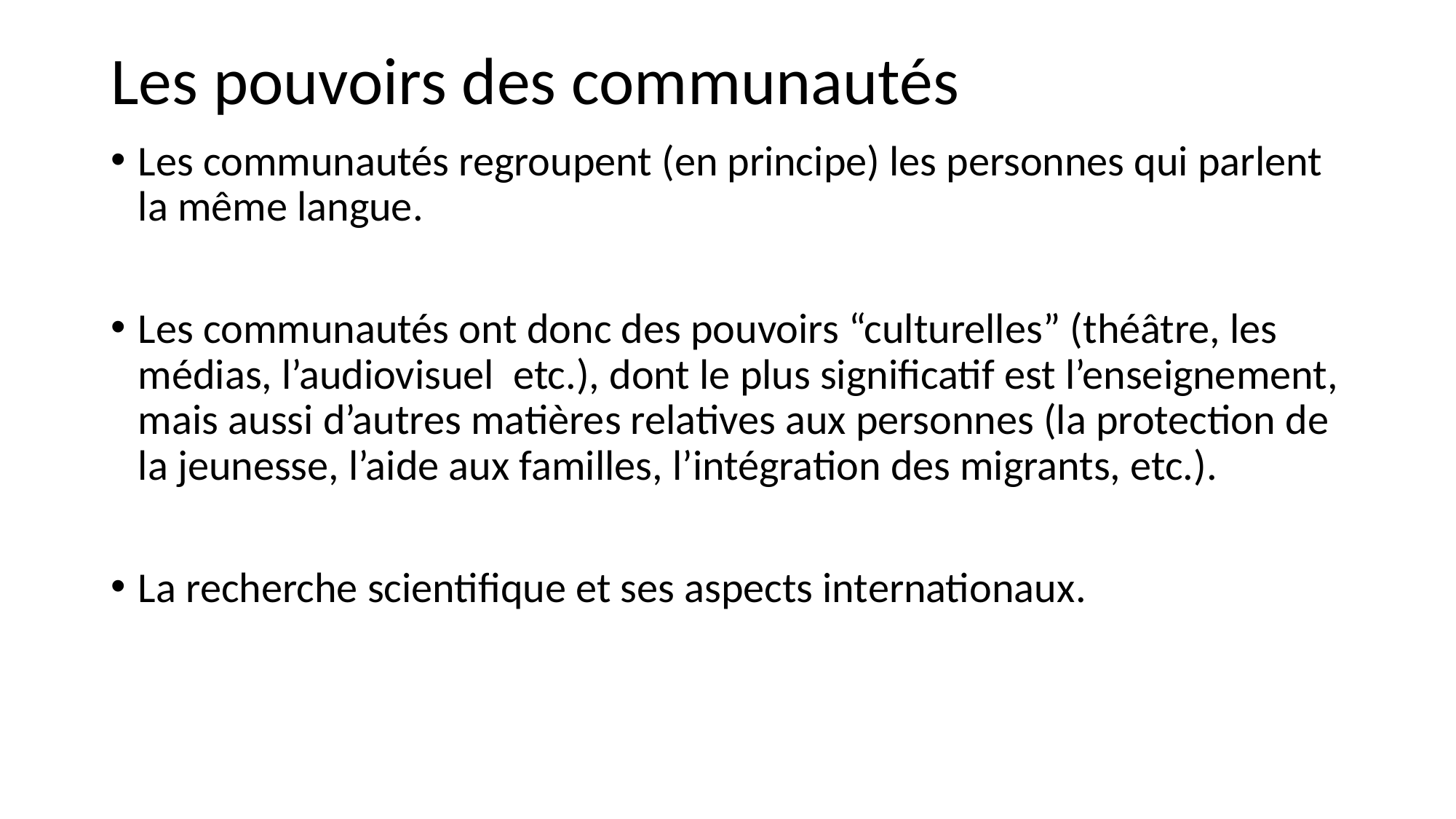

# Les pouvoirs des communautés
Les communautés regroupent (en principe) les personnes qui parlent la même langue.

Les communautés ont donc des pouvoirs “culturelles” (théâtre, les médias, l’audiovisuel  etc.), dont le plus significatif est l’enseignement, mais aussi d’autres matières relatives aux personnes (la protection de la jeunesse, l’aide aux familles, l’intégration des migrants, etc.).

La recherche scientifique et ses aspects internationaux.